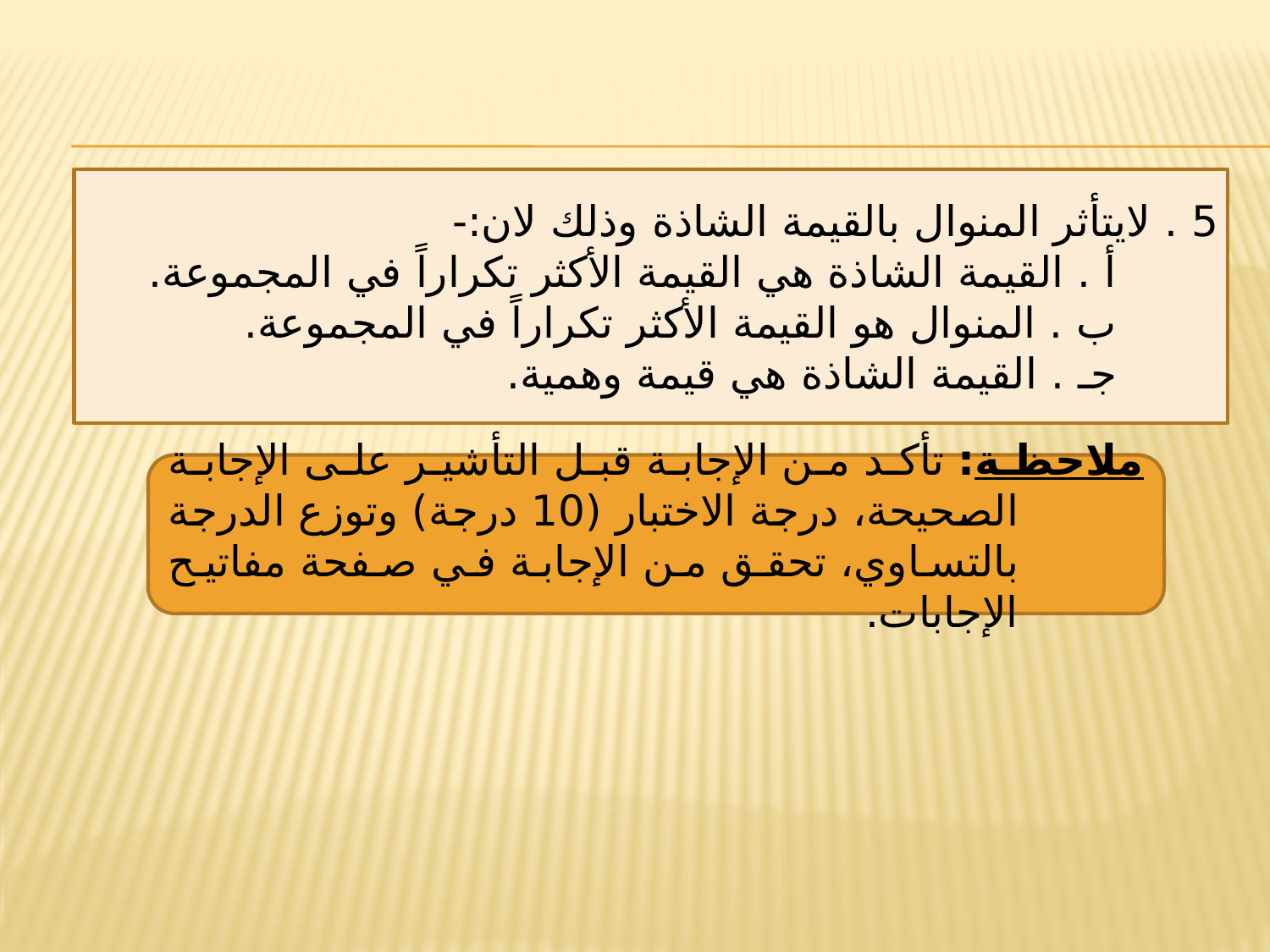

5 . لايتأثر المنوال بالقيمة الشاذة وذلك لان:-
أ . القيمة الشاذة هي القيمة الأكثر تكراراً في المجموعة.
ب . المنوال هو القيمة الأكثر تكراراً في المجموعة.
جـ . القيمة الشاذة هي قيمة وهمية.
ملاحظة: تأكد من الإجابة قبل التأشير على الإجابة الصحيحة، درجة الاختبار (10 درجة) وتوزع الدرجة بالتساوي، تحقق من الإجابة في صفحة مفاتيح الإجابات.